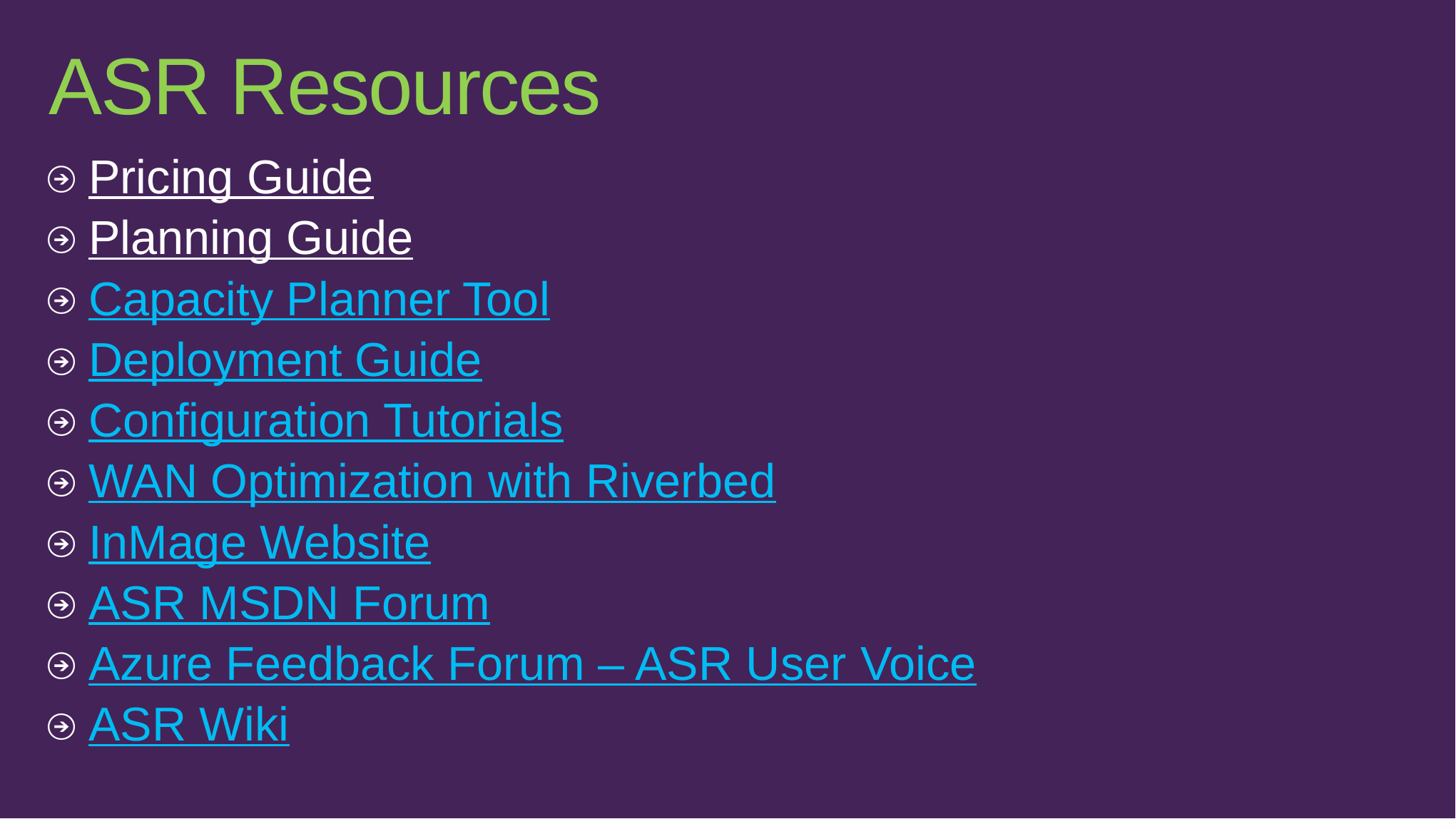

# ASR Resources
Pricing Guide
Planning Guide
Capacity Planner Tool
Deployment Guide
Configuration Tutorials
WAN Optimization with Riverbed
InMage Website
ASR MSDN Forum
Azure Feedback Forum – ASR User Voice
ASR Wiki